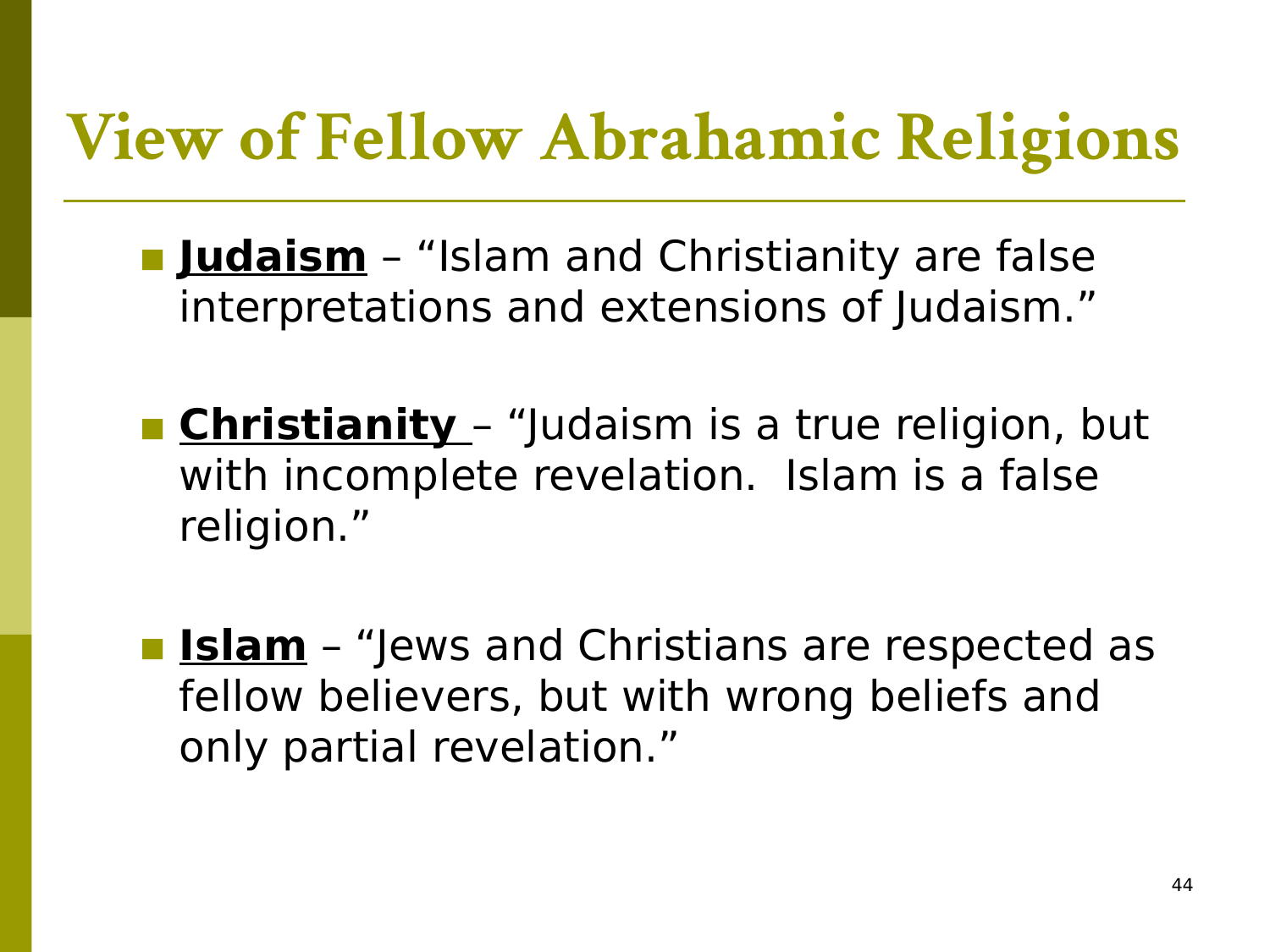

# View of Fellow Abrahamic Religions
Judaism – “Islam and Christianity are false interpretations and extensions of Judaism.”

Christianity – “Judaism is a true religion, but with incomplete revelation.  Islam is a false religion.”

Islam – “Jews and Christians are respected as fellow believers, but with wrong beliefs and only partial revelation.”
44